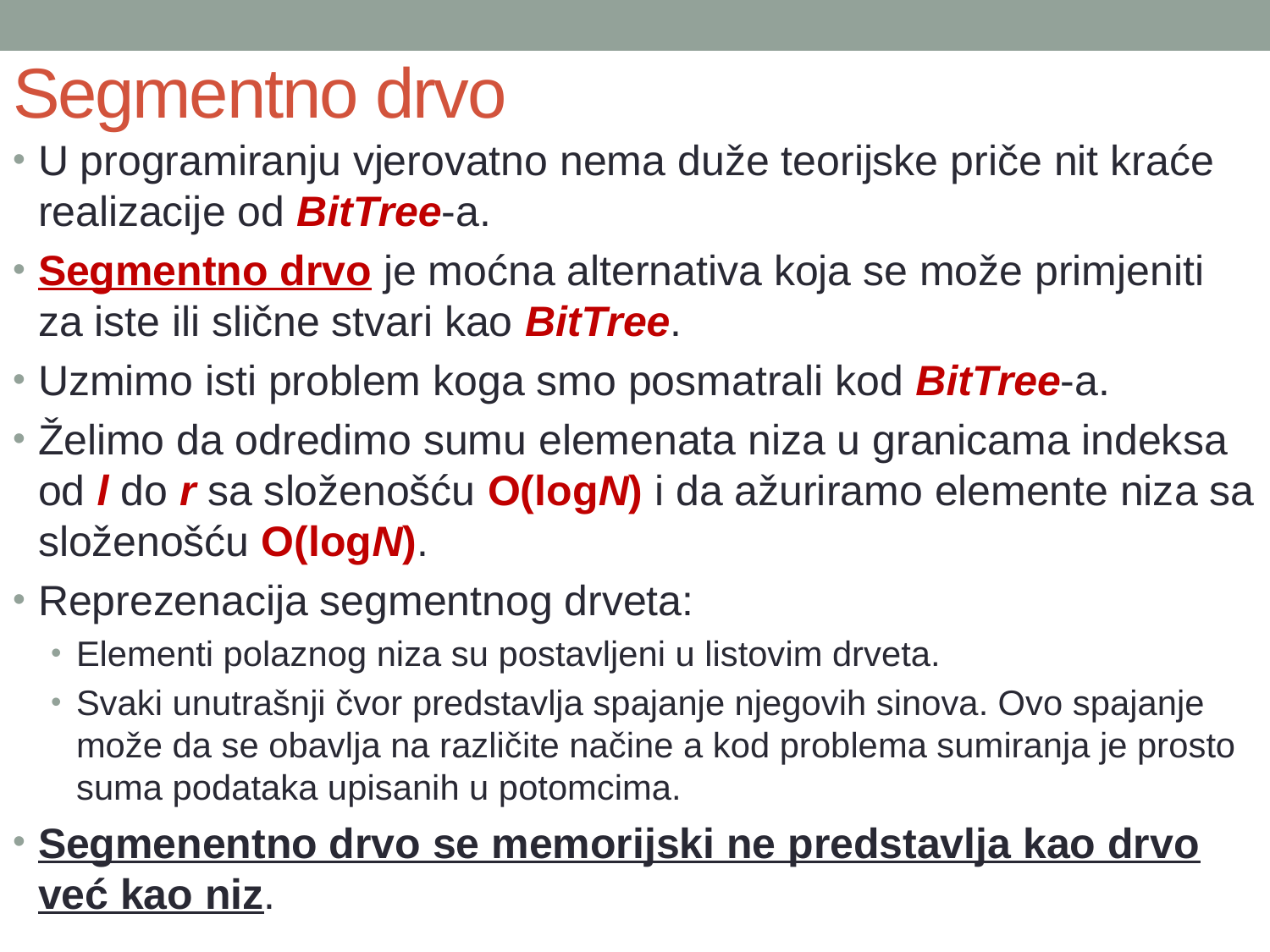

# Segmentno drvo
U programiranju vjerovatno nema duže teorijske priče nit kraće realizacije od BitTree-a.
Segmentno drvo je moćna alternativa koja se može primjeniti za iste ili slične stvari kao BitTree.
Uzmimo isti problem koga smo posmatrali kod BitTree-a.
Želimo da odredimo sumu elemenata niza u granicama indeksa od l do r sa složenošću O(logN) i da ažuriramo elemente niza sa složenošću O(logN).
Reprezenacija segmentnog drveta:
Elementi polaznog niza su postavljeni u listovim drveta.
Svaki unutrašnji čvor predstavlja spajanje njegovih sinova. Ovo spajanje može da se obavlja na različite načine a kod problema sumiranja je prosto suma podataka upisanih u potomcima.
Segmenentno drvo se memorijski ne predstavlja kao drvo već kao niz.